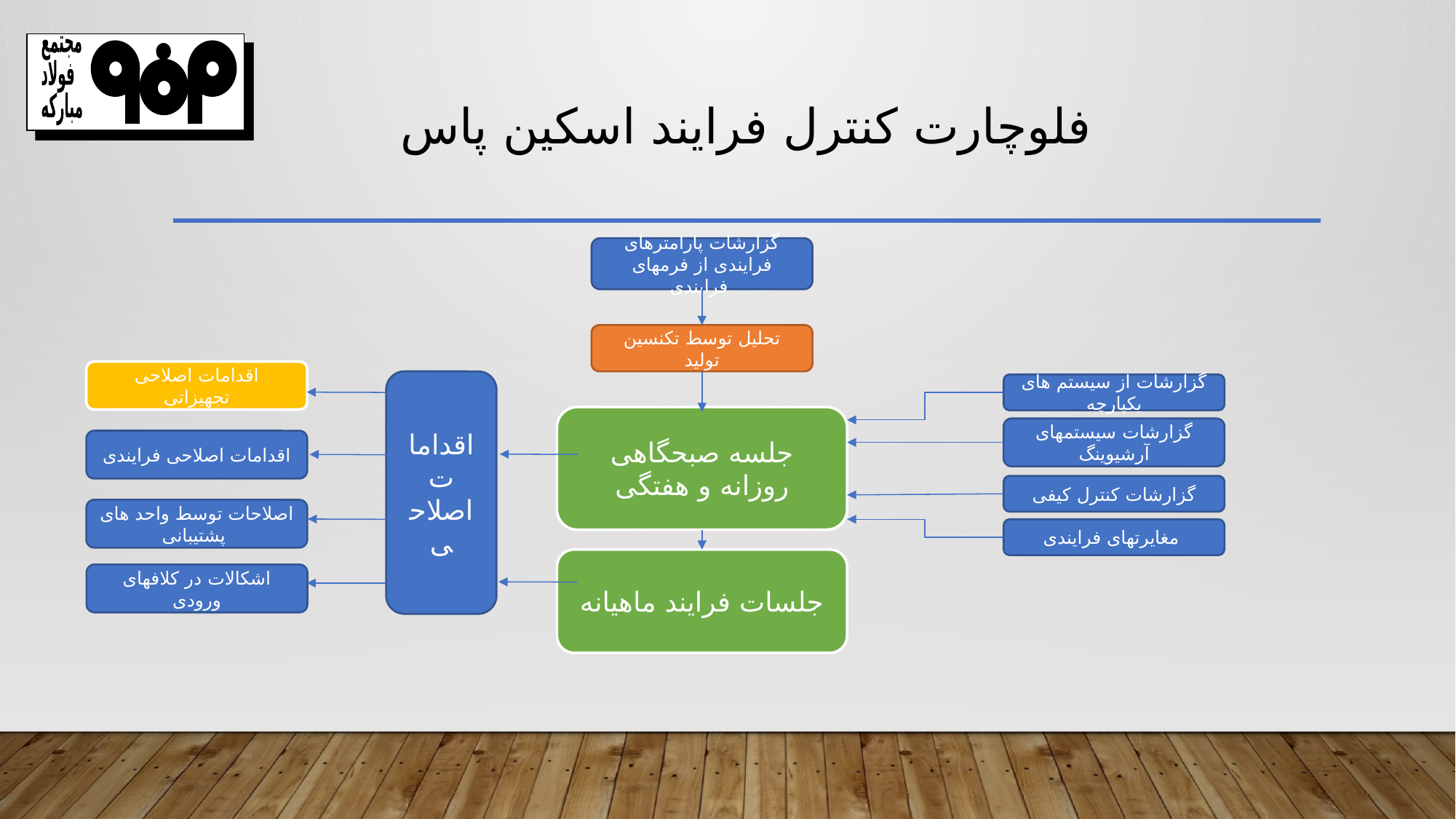

مجتمع
فولاد
مباركه

# فلوچارت کنترل فرایند اسکین پاس
گزارشات پارامترهای فرایندی از فرمهای فرایندی

تحلیل توسط تکنسین تولید
اقدامات اصلاحی تجهیزاتی
اقدامات اصلاحی
گزارشات از سیستم های یکپارچه
جلسه صبحگاهی روزانه و هفتگی
گزارشات سیستمهای آرشیوینگ
اقدامات اصلاحی فرایندی
گزارشات کنترل کیفی
اصلاحات توسط واحد های پشتیبانی
مغایرتهای فرایندی
جلسات فرایند ماهیانه
اشکالات در کلافهای ورودی